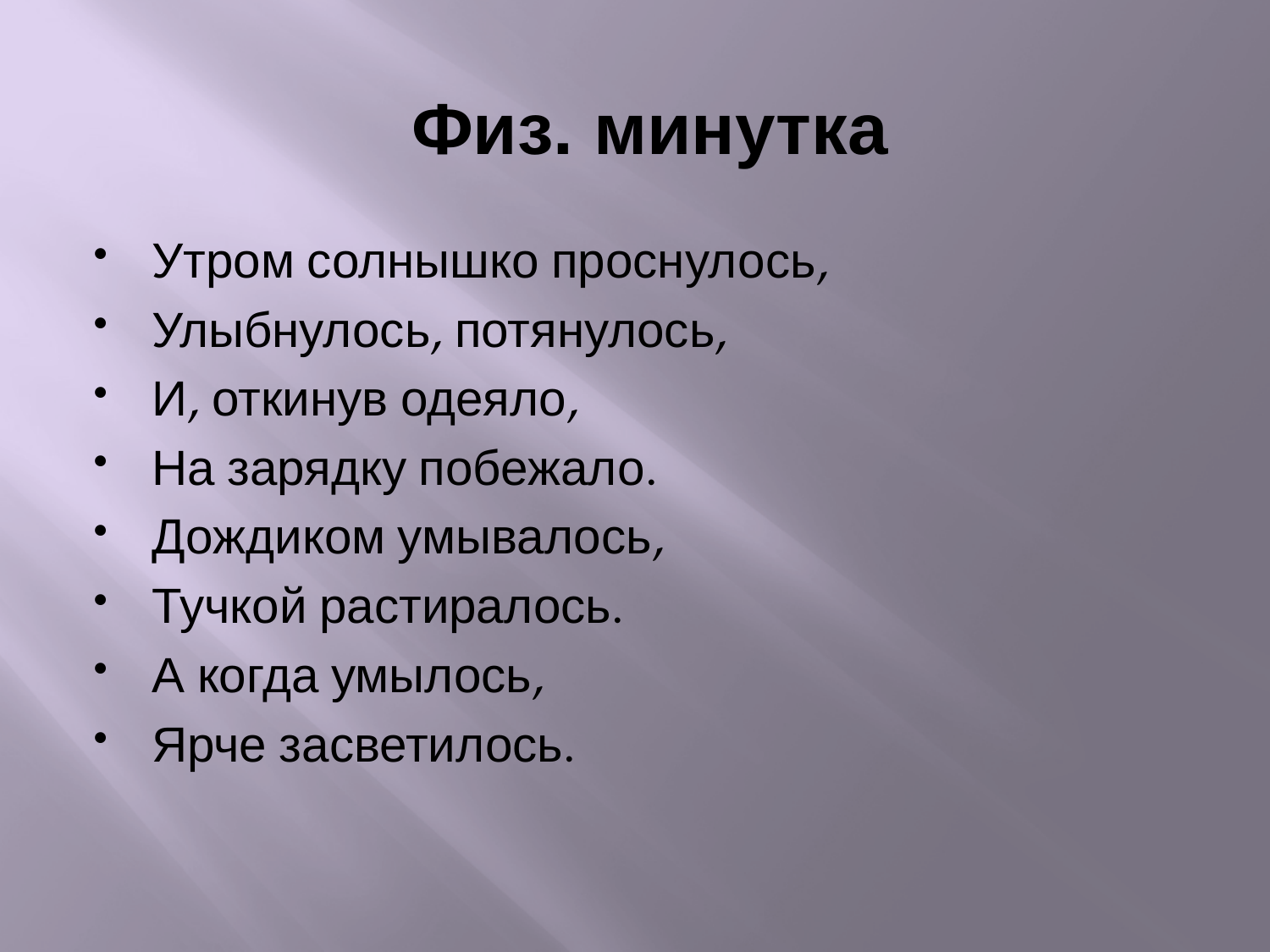

# Физ. минутка
Утром солнышко проснулось,
Улыбнулось, потянулось,
И, откинув одеяло,
На зарядку побежало.
Дождиком умывалось,
Тучкой растиралось.
А когда умылось,
Ярче засветилось.